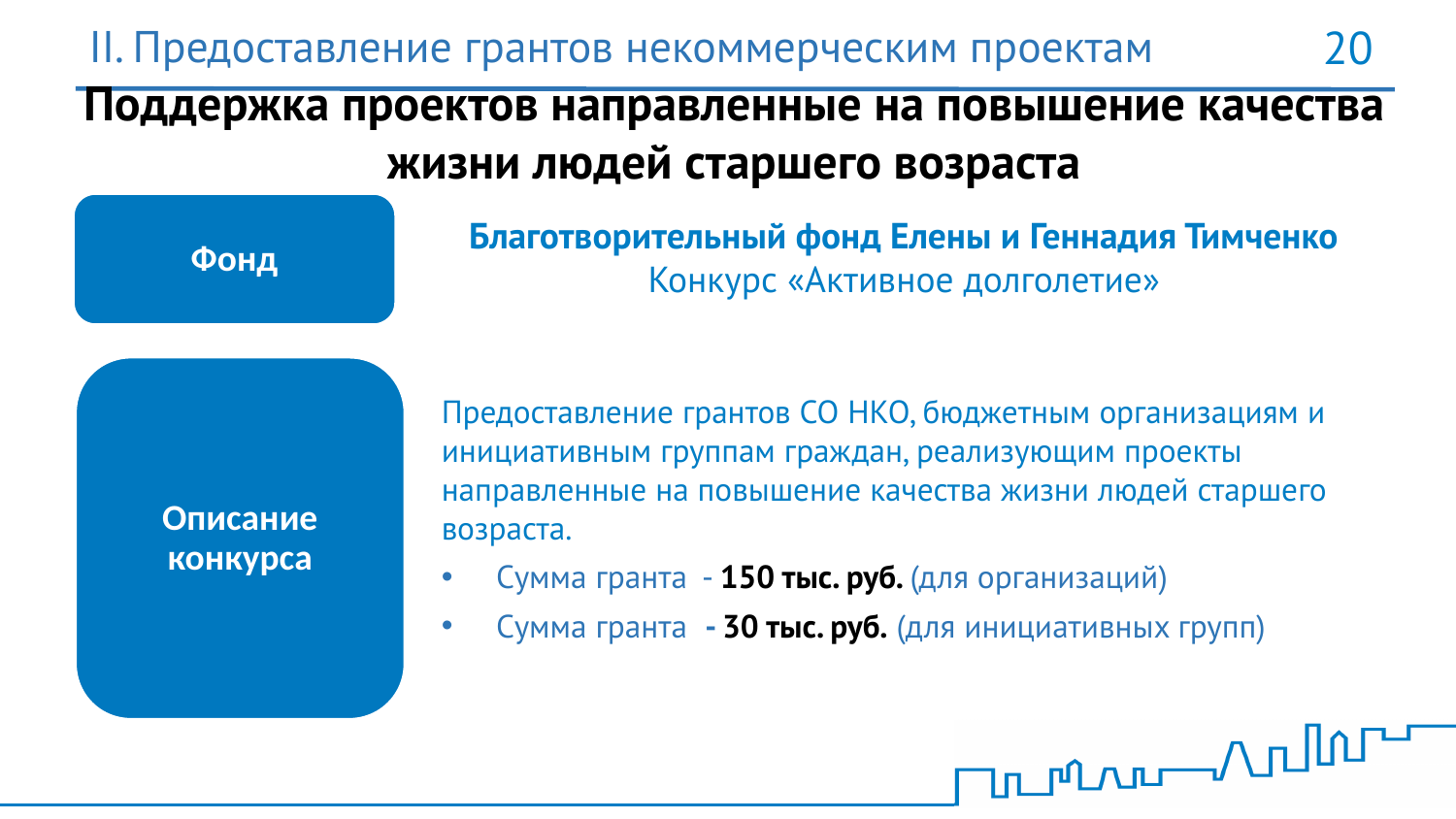

# II. Предоставление грантов некоммерческим проектам
20
Поддержка проектов направленные на повышение качества жизни людей старшего возраста

Фонд
Благотворительный фонд Елены и Геннадия Тимченко
Конкурс «Активное долголетие»

Описание конкурса
Предоставление грантов СО НКО, бюджетным организациям и инициативным группам граждан, реализующим проекты направленные на повышение качества жизни людей старшего возраста.
Сумма гранта  - 150 тыс. руб. (для организаций)
Сумма гранта  - 30 тыс. руб. (для инициативных групп)